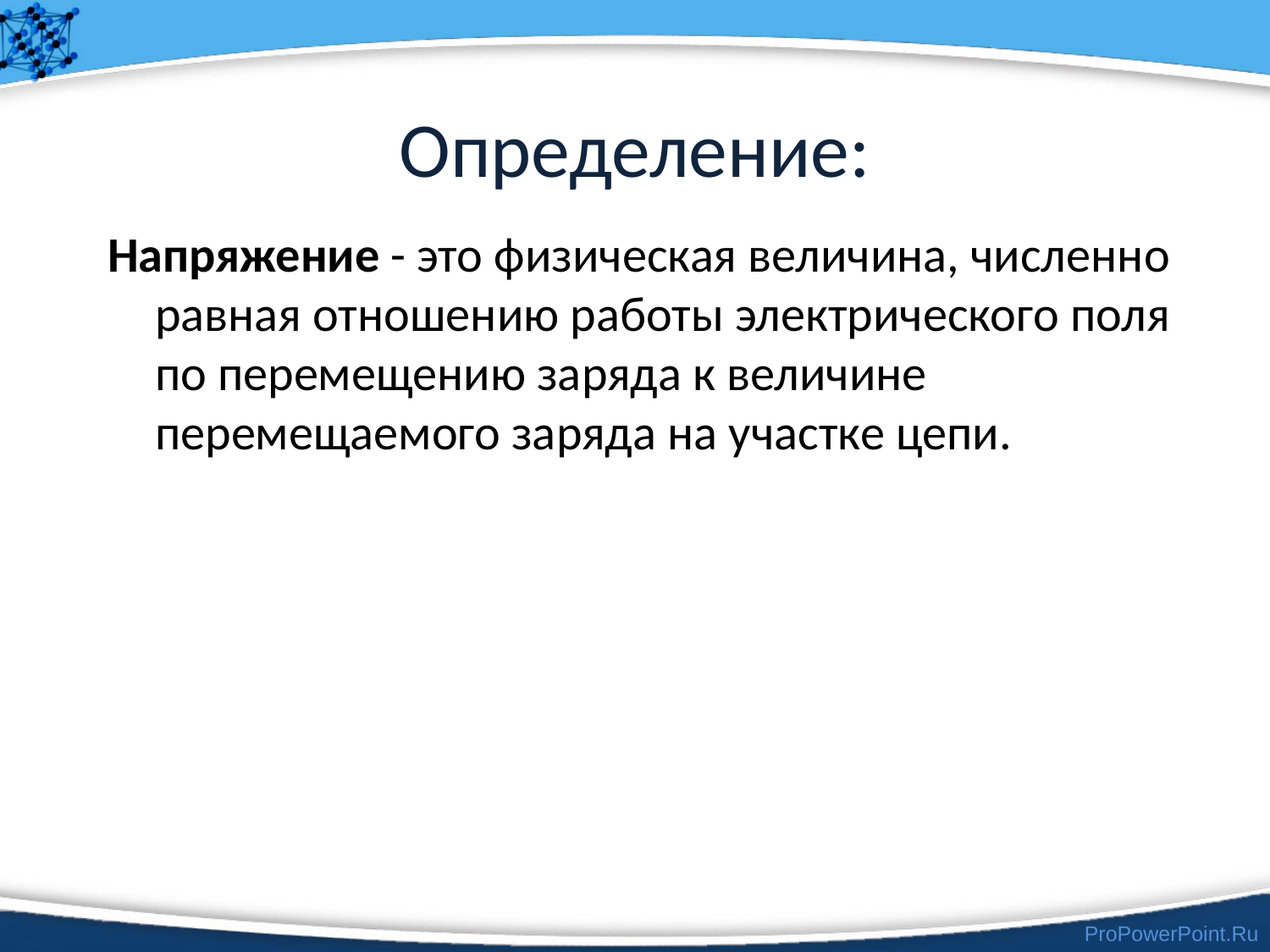

# Определение:
Напряжение - это физическая величина, численно равная отношению работы электрического поля по перемещению заряда к величине перемещаемого заряда на участке цепи.